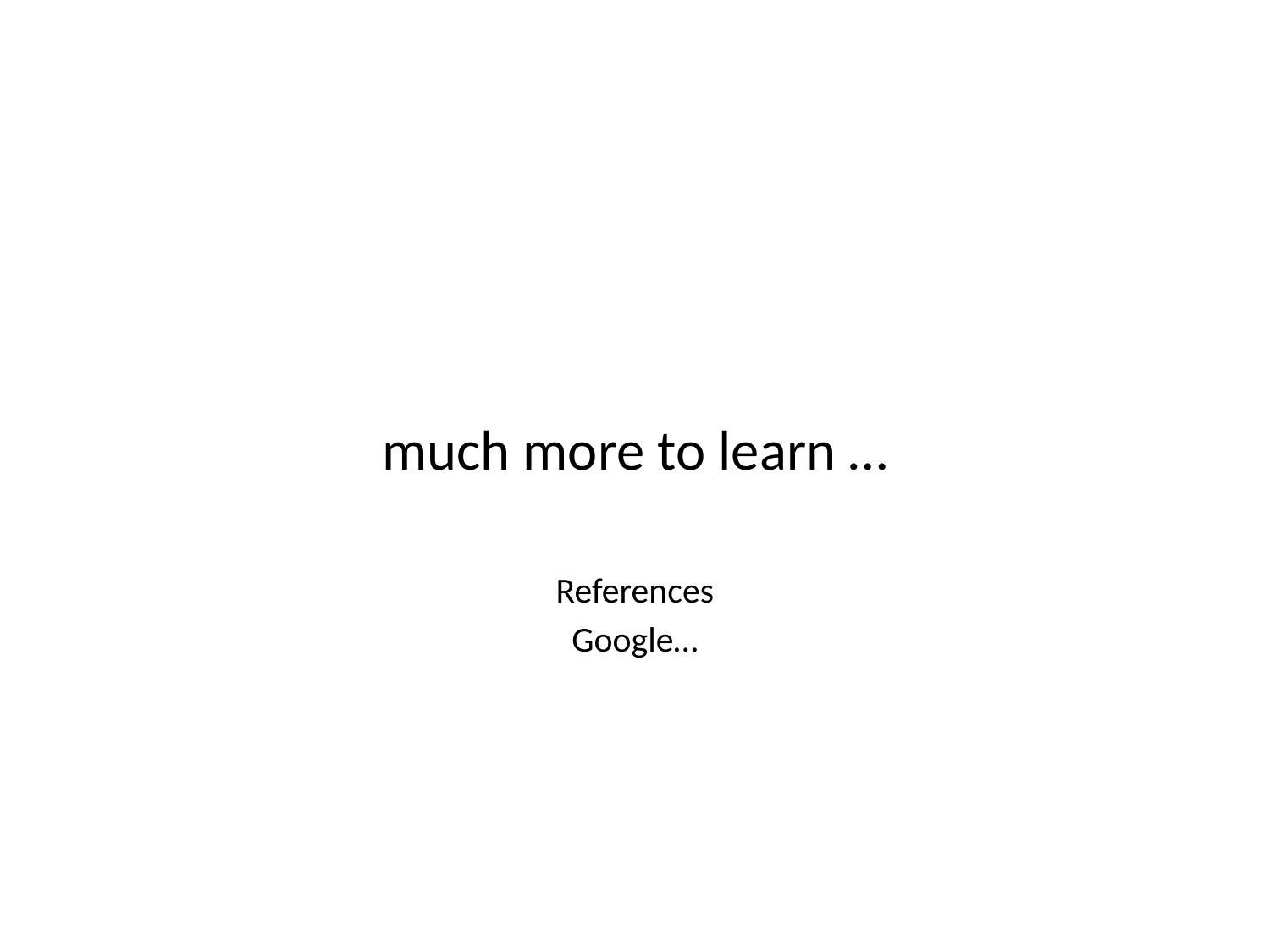

much more to learn …

References
Google…